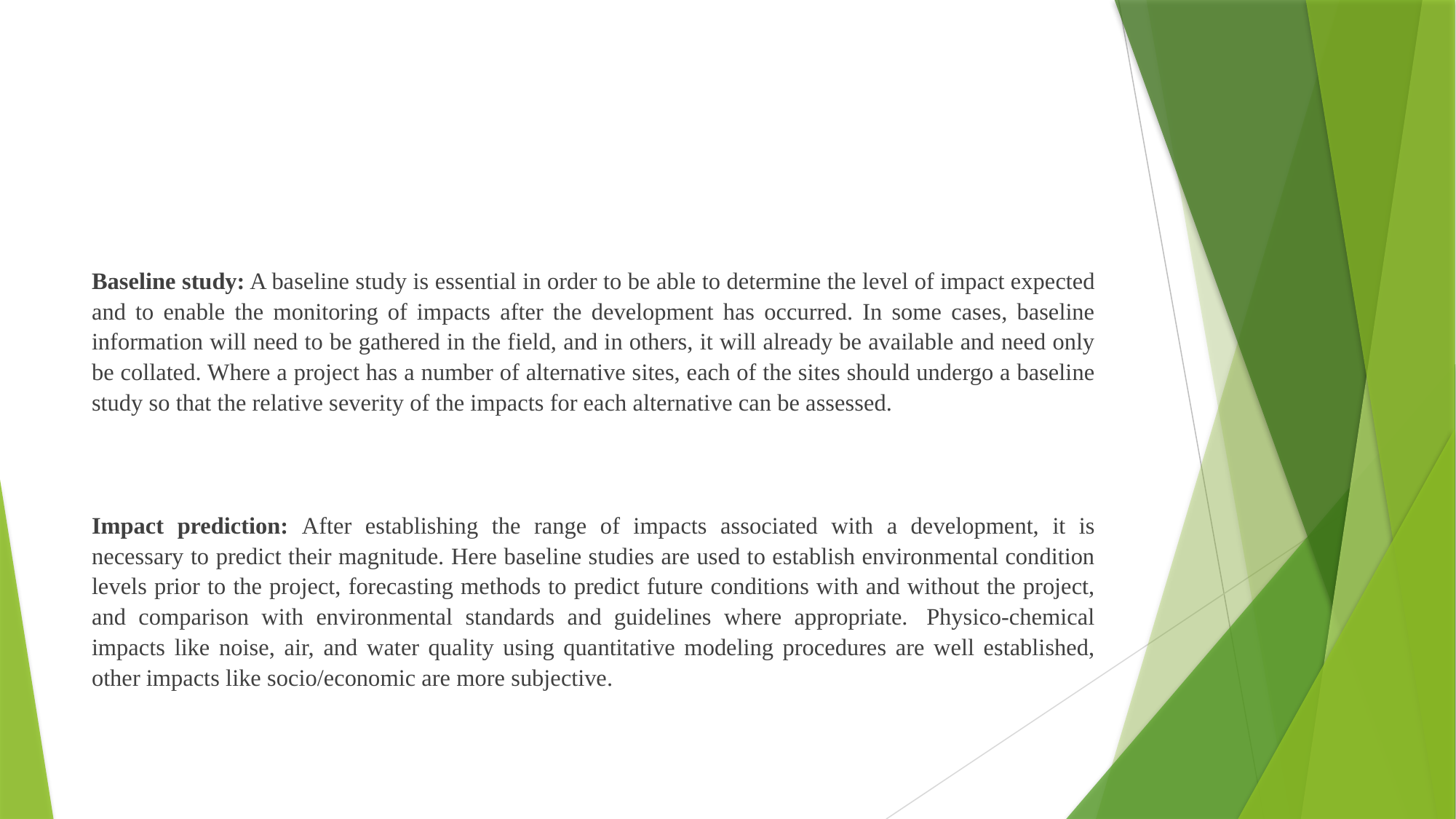

#
Baseline study: A baseline study is essential in order to be able to determine the level of impact expected and to enable the monitoring of impacts after the development has occurred. In some cases, baseline information will need to be gathered in the field, and in others, it will already be available and need only be collated. Where a project has a number of alternative sites, each of the sites should undergo a baseline study so that the relative severity of the impacts for each alternative can be assessed.

Impact prediction: After establishing the range of impacts associated with a development, it is necessary to predict their magnitude. Here baseline studies are used to establish environmental condition levels prior to the project, forecasting methods to predict future conditions with and without the project, and comparison with environmental standards and guidelines where appropriate.  Physico-chemical impacts like noise, air, and water quality using quantitative modeling procedures are well established, other impacts like socio/economic are more subjective.